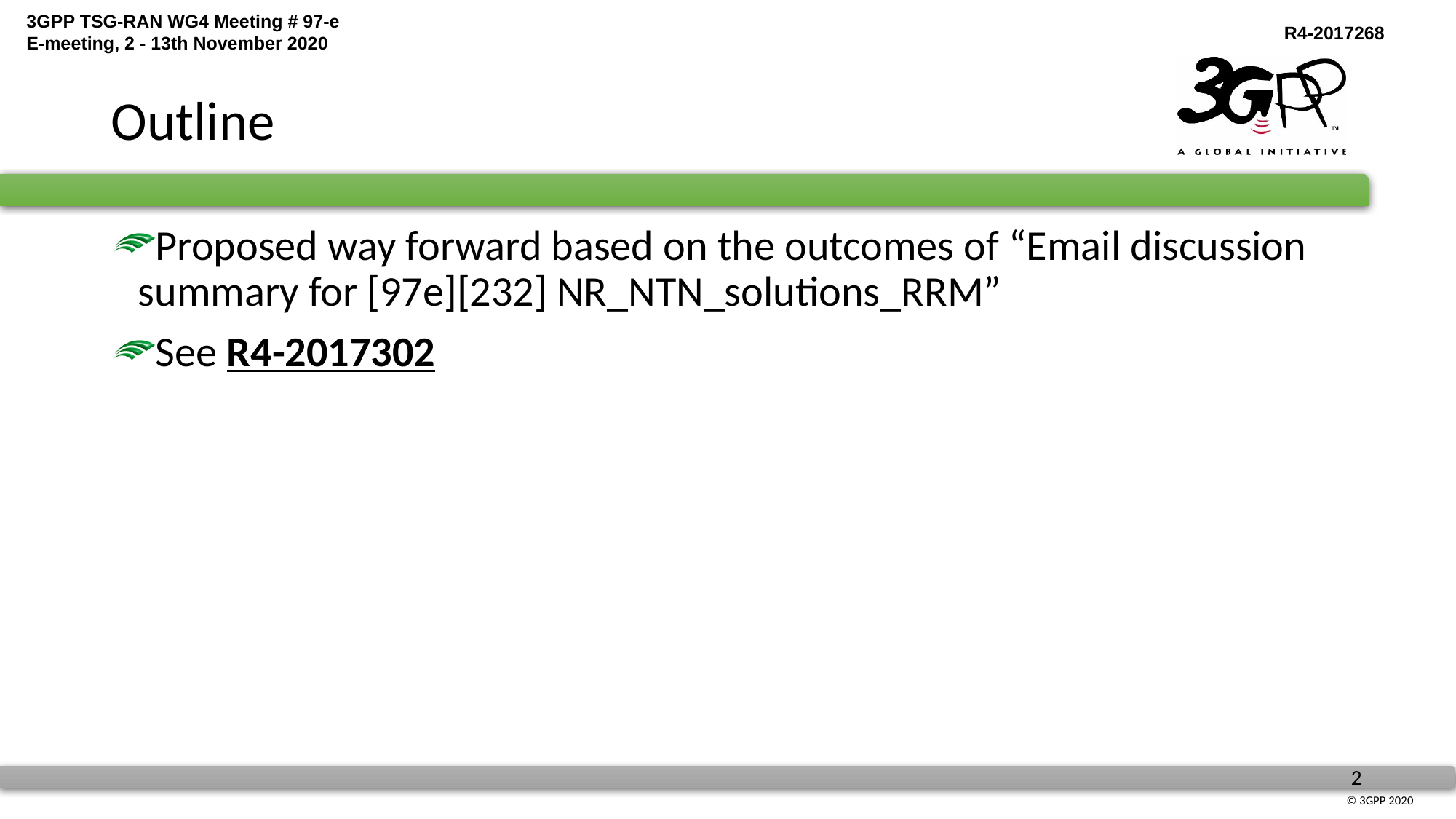

# Outline
Proposed way forward based on the outcomes of “Email discussion summary for [97e][232] NR_NTN_solutions_RRM”
See R4-2017302